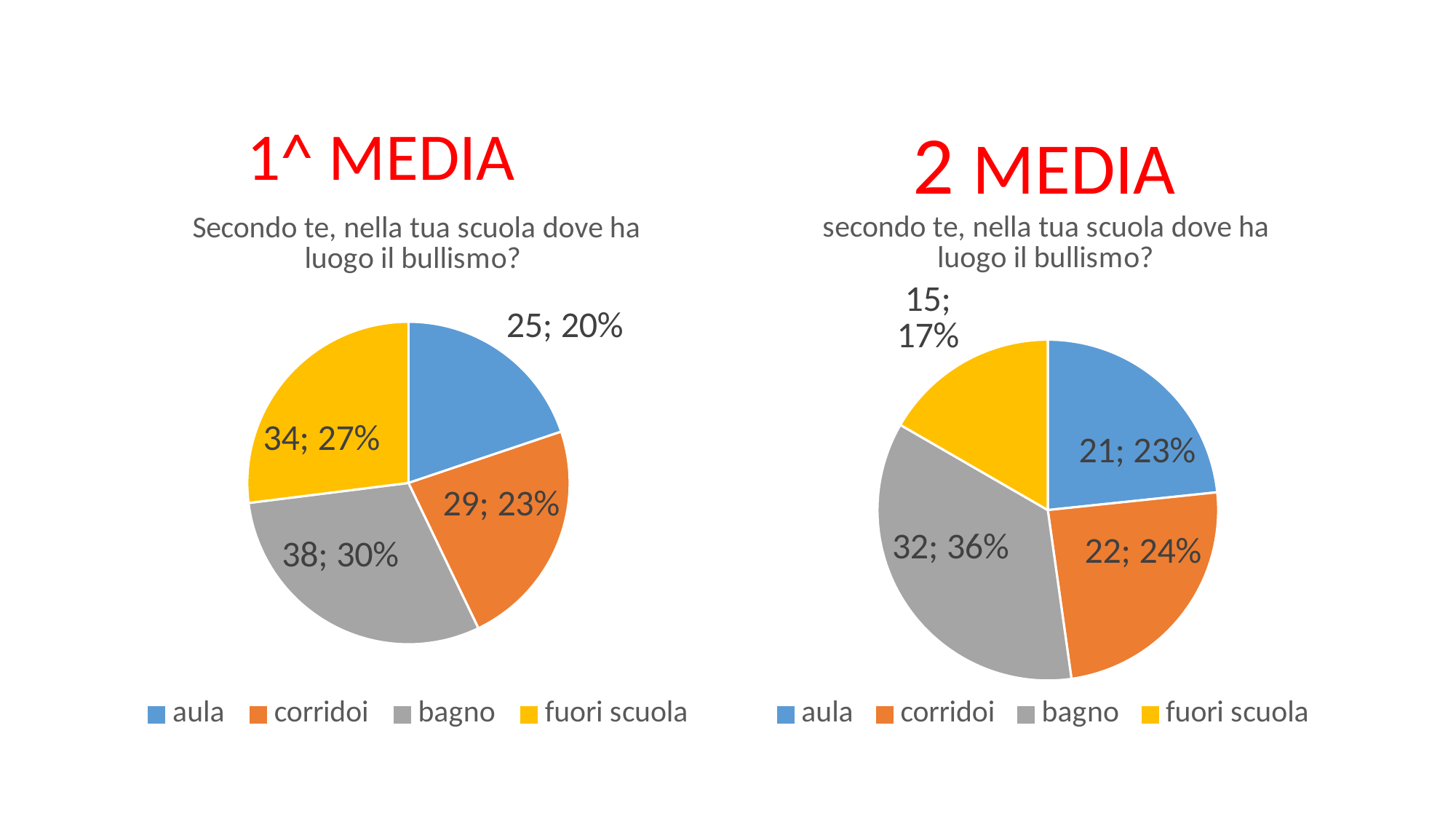

# 1^ MEDIA
2 MEDIA

### Chart: Secondo te, nella tua scuola dove ha luogo il bullismo?

| Category | 1 media |
|---|---|
| aula | 25.0 |
| corridoi | 29.0 |
| bagno | 38.0 |
| fuori scuola | 34.0 |

### Chart: secondo te, nella tua scuola dove ha luogo il bullismo?

| Category | 2 media |
|---|---|
| aula | 21.0 |
| corridoi | 22.0 |
| bagno | 32.0 |
| fuori scuola | 15.0 |